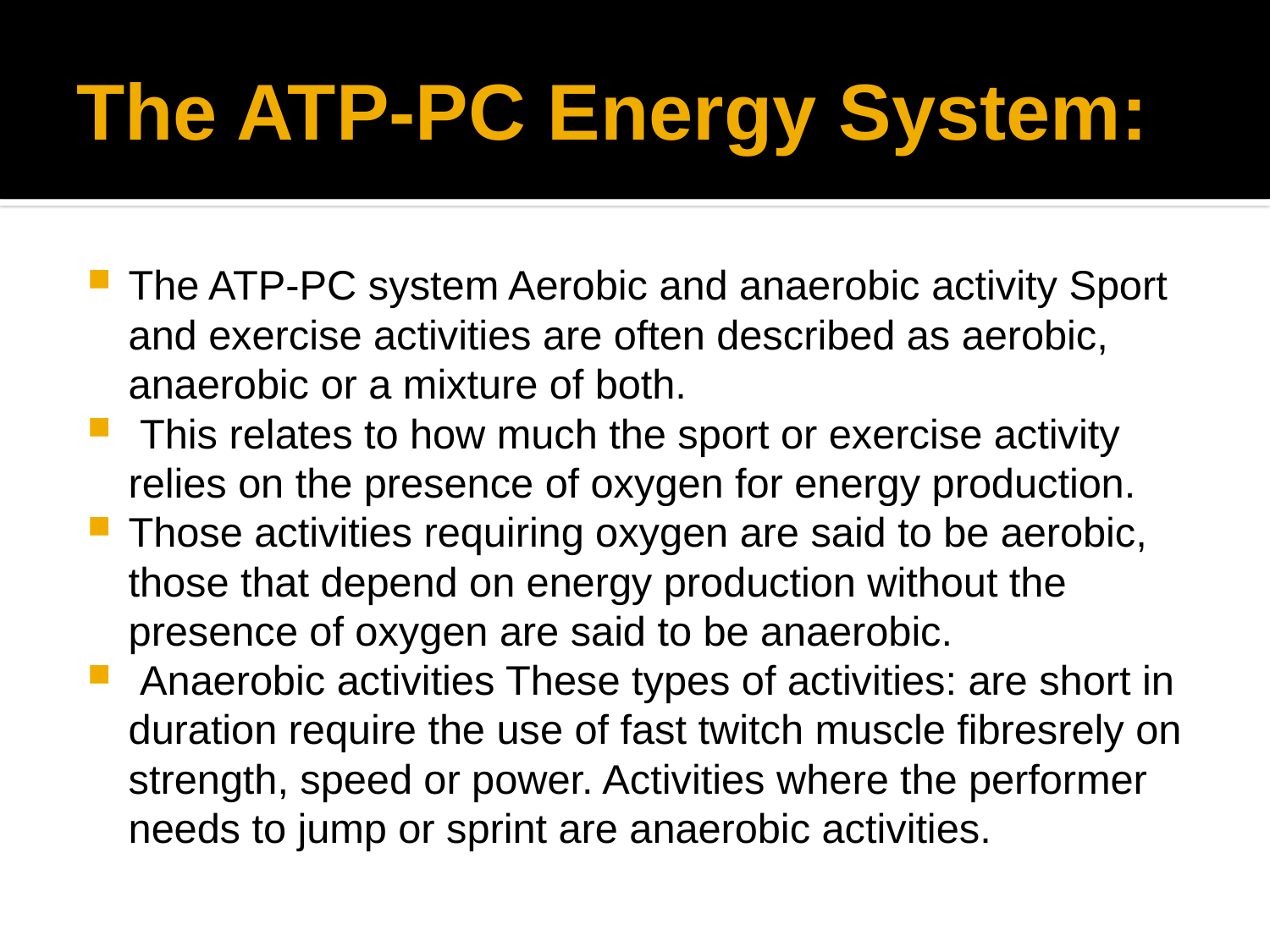

# The ATP-PC Energy System:
The ATP-PC system Aerobic and anaerobic activity Sport and exercise activities are often described as aerobic, anaerobic or a mixture of both.
 This relates to how much the sport or exercise activity relies on the presence of oxygen for energy production.
Those activities requiring oxygen are said to be aerobic, those that depend on energy production without the presence of oxygen are said to be anaerobic.
 Anaerobic activities These types of activities: are short in duration require the use of fast twitch muscle fibresrely on strength, speed or power. Activities where the performer needs to jump or sprint are anaerobic activities.